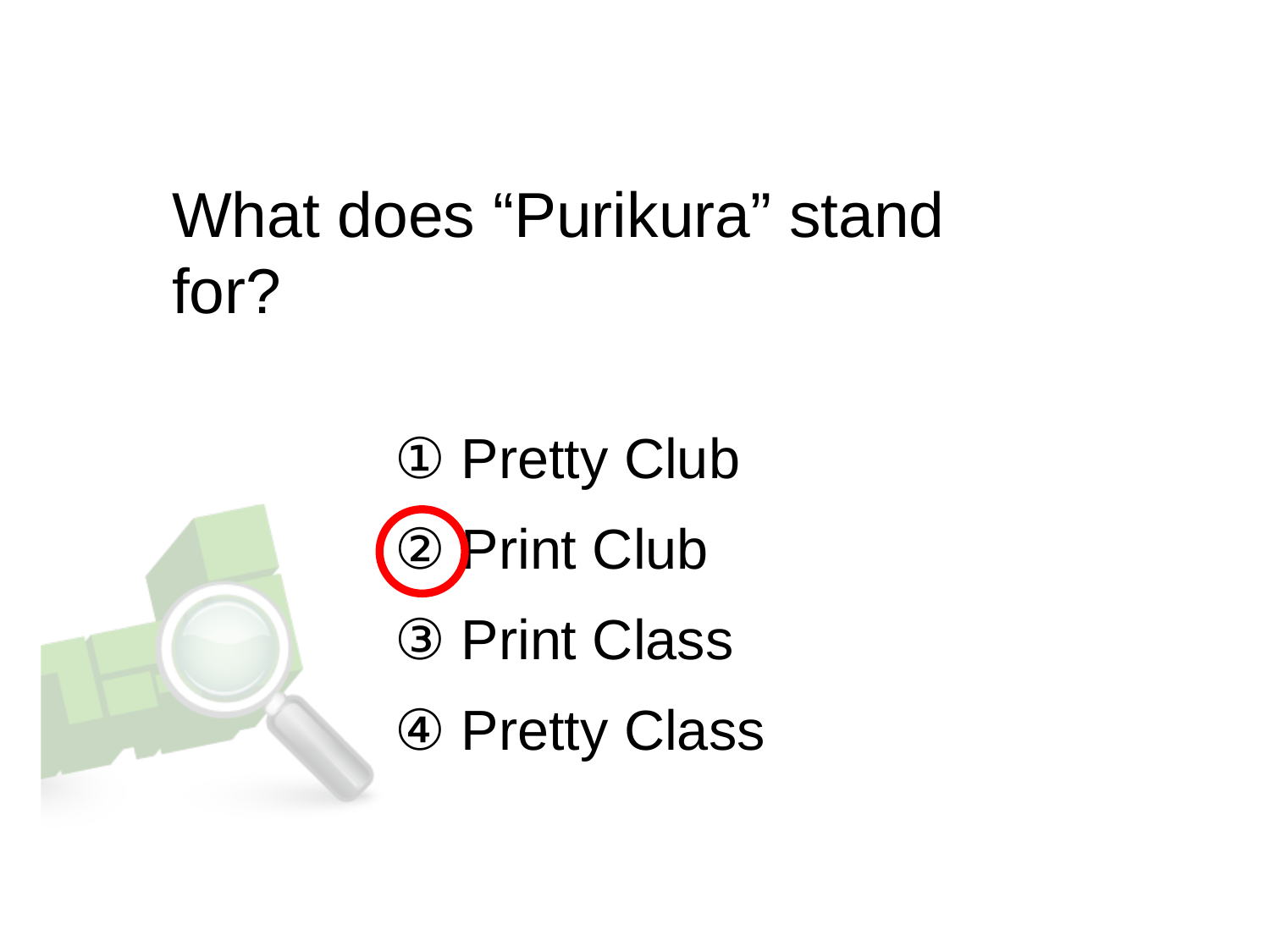

# What does “Purikura” stand for?
① Pretty Club
② Print Club
③ Print Class
④ Pretty Class